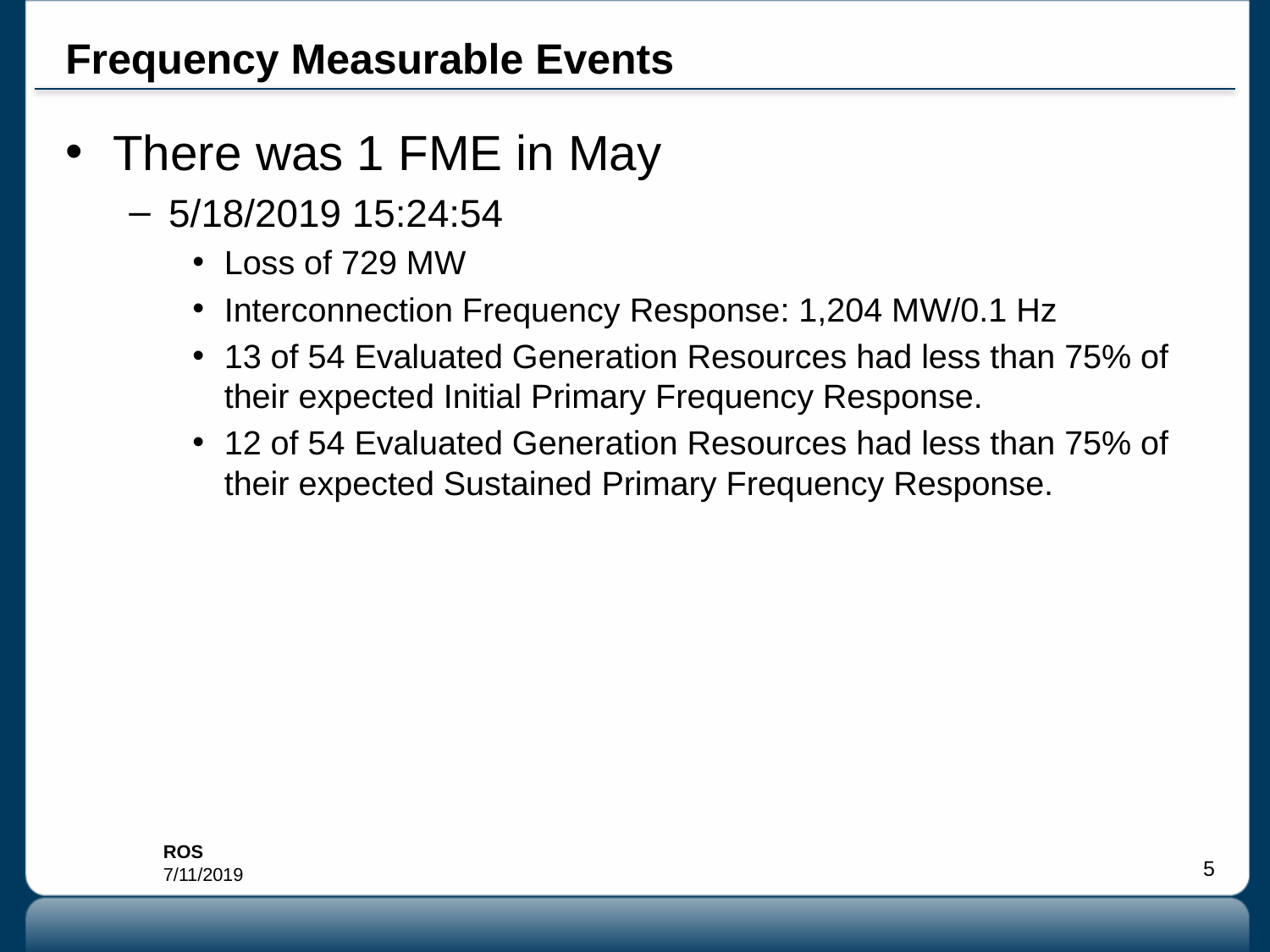

# Frequency Measurable Events
There was 1 FME in May
5/18/2019 15:24:54
Loss of 729 MW
Interconnection Frequency Response: 1,204 MW/0.1 Hz
13 of 54 Evaluated Generation Resources had less than 75% of their expected Initial Primary Frequency Response.
12 of 54 Evaluated Generation Resources had less than 75% of their expected Sustained Primary Frequency Response.